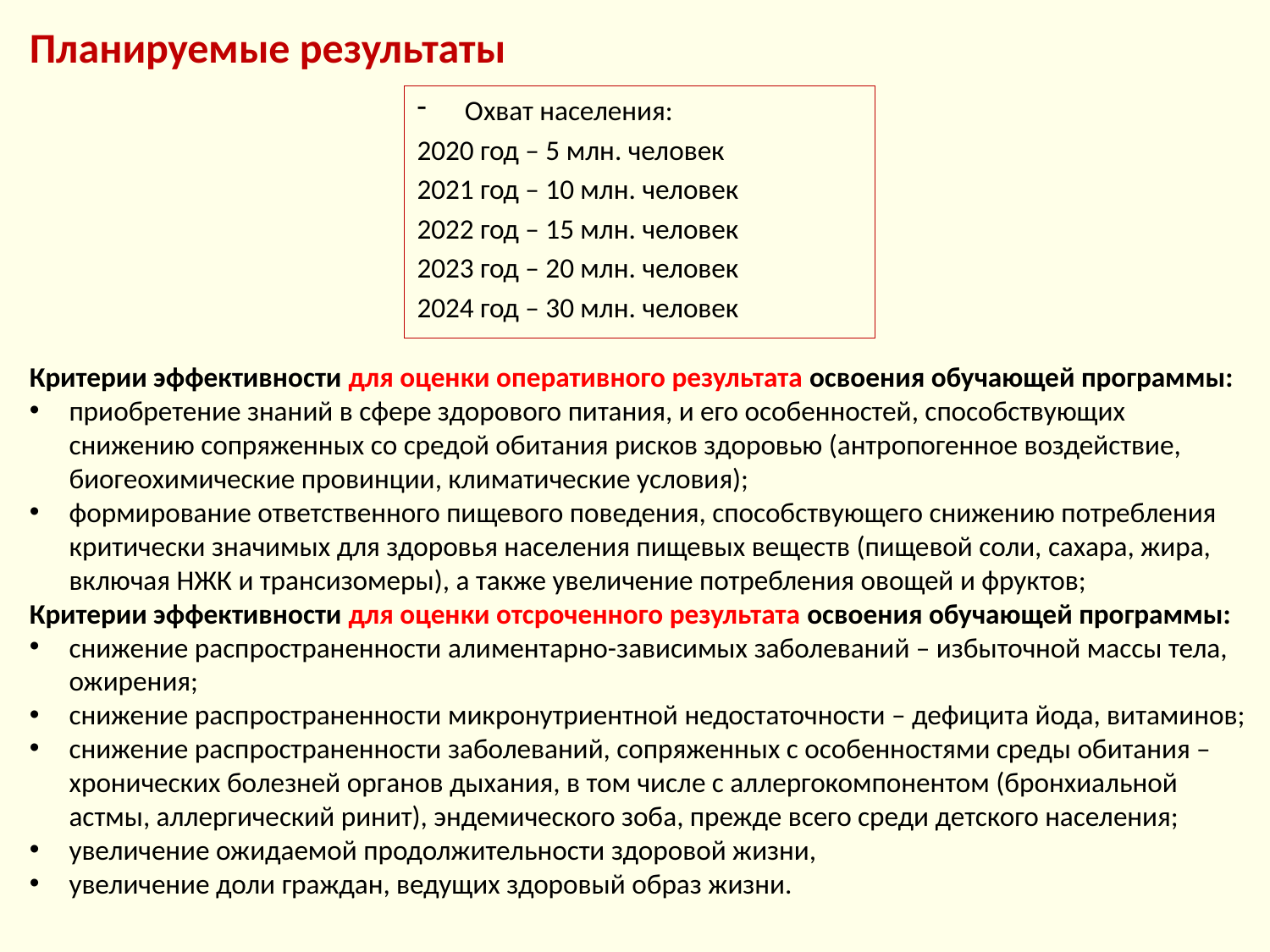

Планируемые результаты

Критерии эффективности для оценки оперативного результата освоения обучающей программы:
приобретение знаний в сфере здорового питания, и его особенностей, способствующих снижению сопряженных со средой обитания рисков здоровью (антропогенное воздействие, биогеохимические провинции, климатические условия);
формирование ответственного пищевого поведения, способствующего снижению потребления критически значимых для здоровья населения пищевых веществ (пищевой соли, сахара, жира, включая НЖК и трансизомеры), а также увеличение потребления овощей и фруктов;
Критерии эффективности для оценки отсроченного результата освоения обучающей программы:
снижение распространенности алиментарно-зависимых заболеваний – избыточной массы тела, ожирения;
снижение распространенности микронутриентной недостаточности – дефицита йода, витаминов;
снижение распространенности заболеваний, сопряженных с особенностями среды обитания – хронических болезней органов дыхания, в том числе с аллергокомпонентом (бронхиальной астмы, аллергический ринит), эндемического зоба, прежде всего среди детского населения;
увеличение ожидаемой продолжительности здоровой жизни,
увеличение доли граждан, ведущих здоровый образ жизни.
Охват населения:
2020 год – 5 млн. человек
2021 год – 10 млн. человек
2022 год – 15 млн. человек
2023 год – 20 млн. человек
2024 год – 30 млн. человек